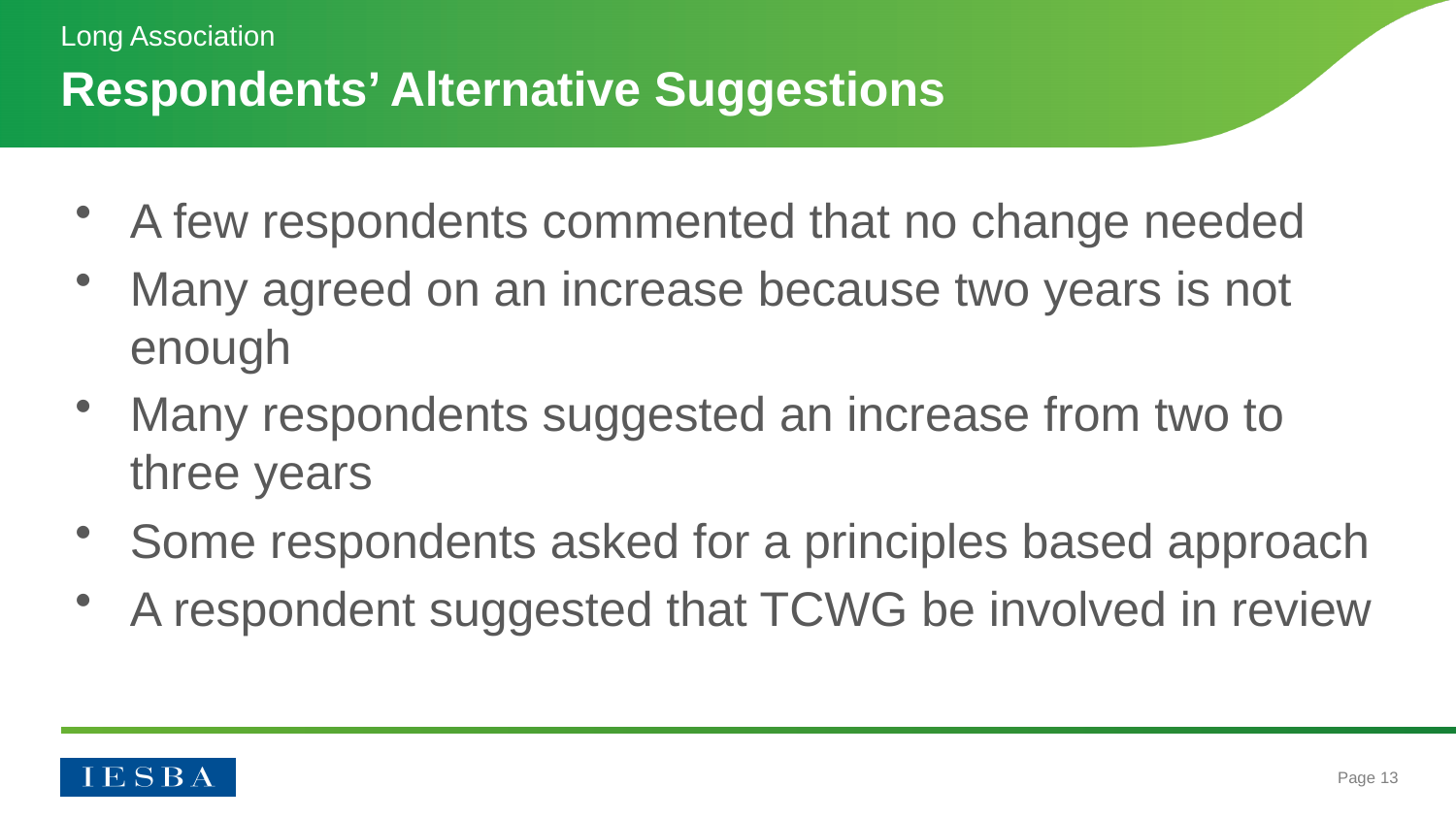

Long Association
# Respondents’ Alternative Suggestions
A few respondents commented that no change needed
Many agreed on an increase because two years is not enough
Many respondents suggested an increase from two to three years
Some respondents asked for a principles based approach
A respondent suggested that TCWG be involved in review